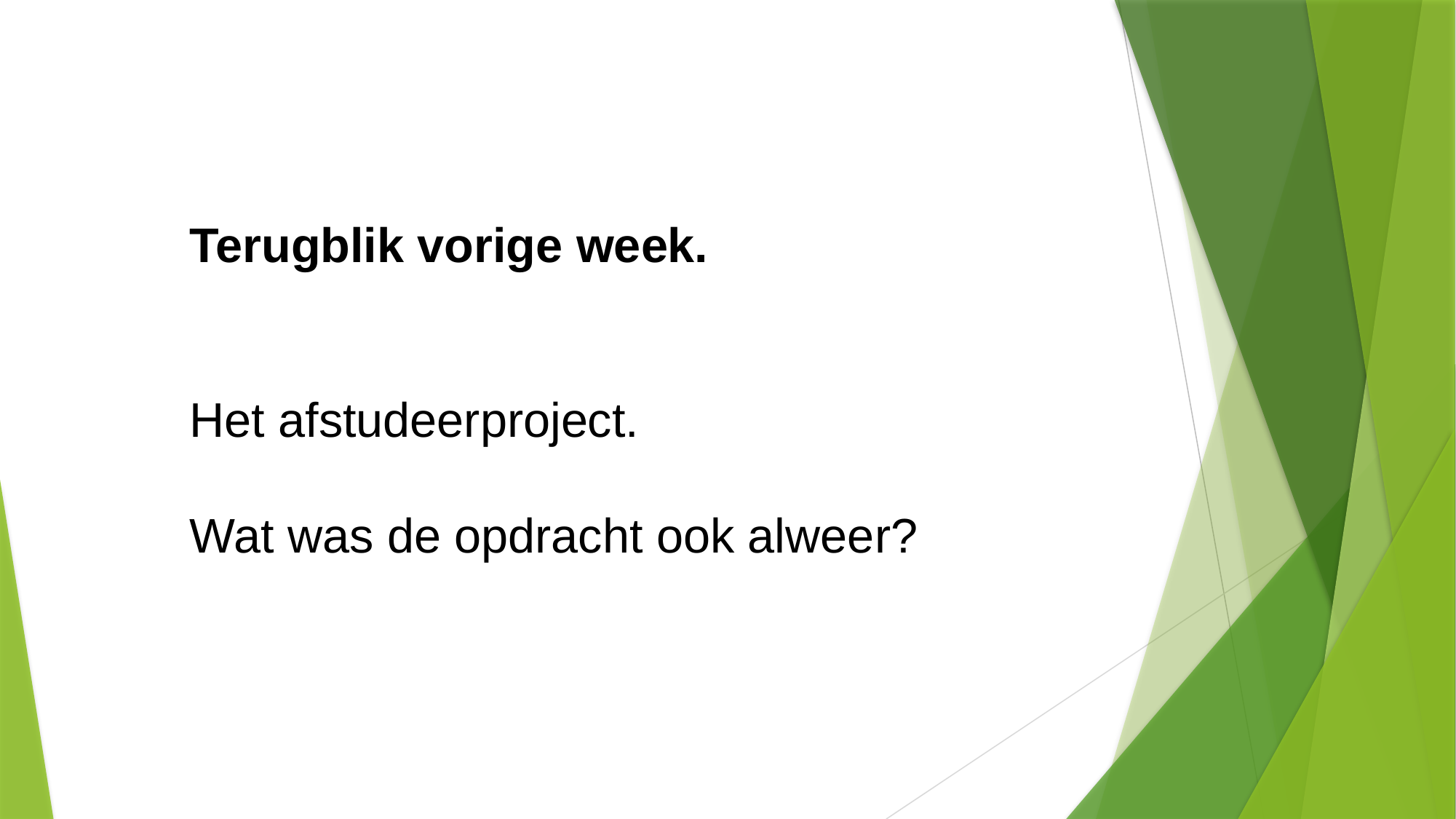

Terugblik vorige week.

Het afstudeerproject.

Wat was de opdracht ook alweer?